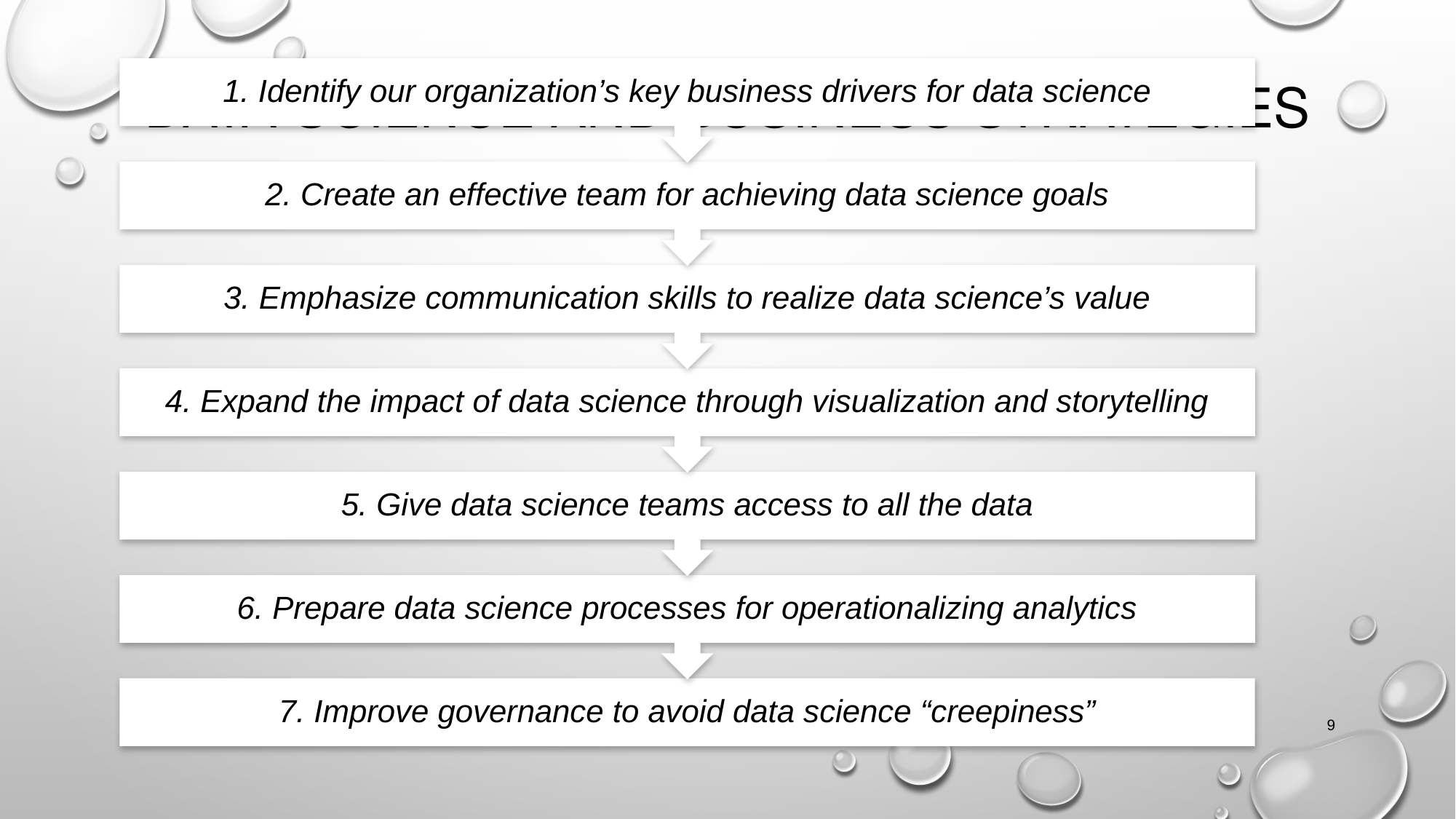

# DATA SCIENCE AND BUSINESS STRATEGIES
7. Improve governance to avoid data science “creepiness”
6. Prepare data science processes for operationalizing analytics
5. Give data science teams access to all the data
4. Expand the impact of data science through visualization and storytelling
3. Emphasize communication skills to realize data science’s value
2. Create an effective team for achieving data science goals
1. Identify our organization’s key business drivers for data science
Corso di Laurea in Ingegneria Autoveicolo
2018/10/9
9